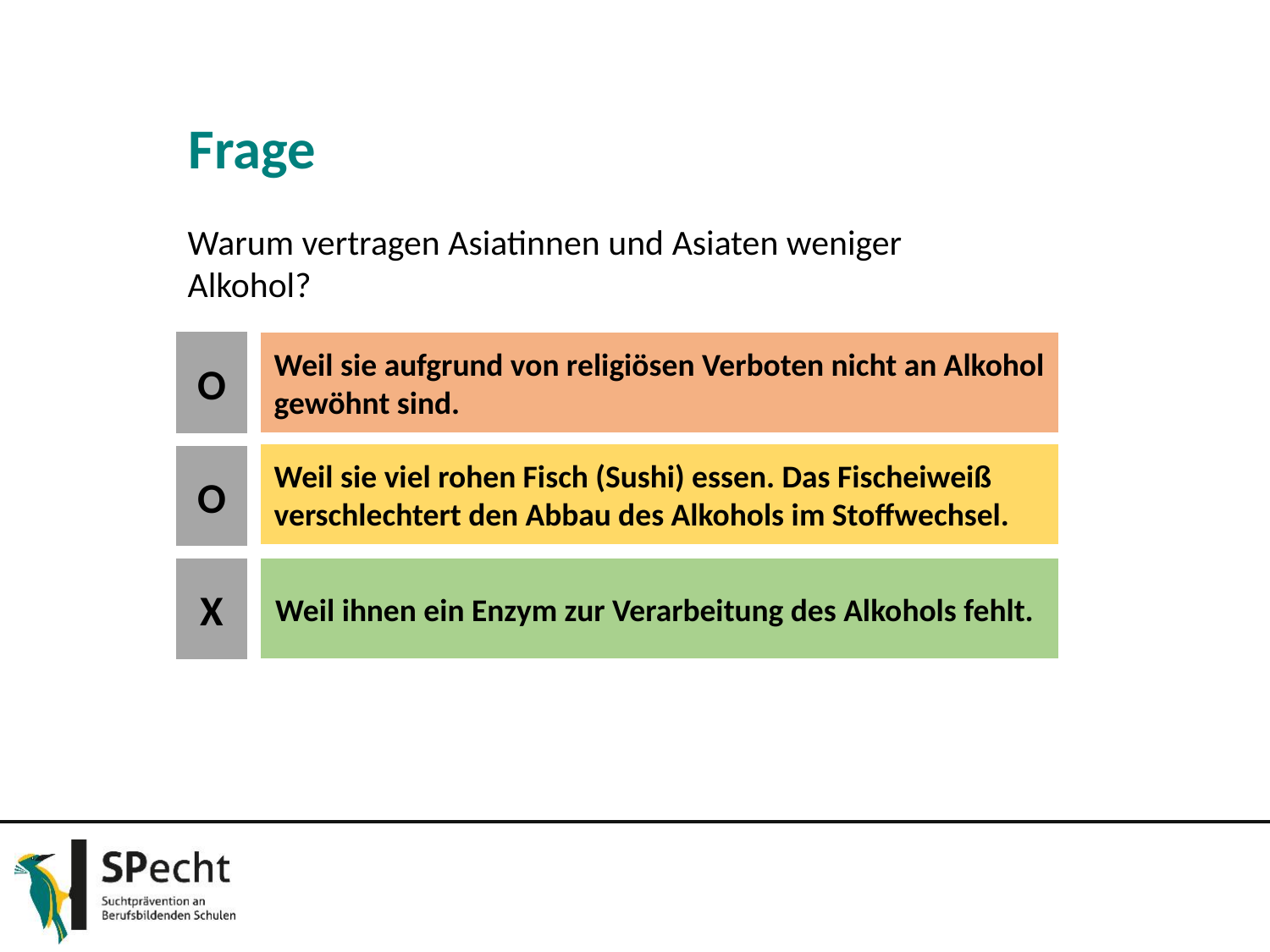

Frage
Warum vertragen Asiatinnen und Asiaten weniger Alkohol?
O
O
X
Weil sie aufgrund von religiösen Verboten nicht an Alkohol gewöhnt sind.
Weil sie viel rohen Fisch (Sushi) essen. Das Fischeiweiß verschlechtert den Abbau des Alkohols im Stoffwechsel.
Weil ihnen ein Enzym zur Verarbeitung des Alkohols fehlt.